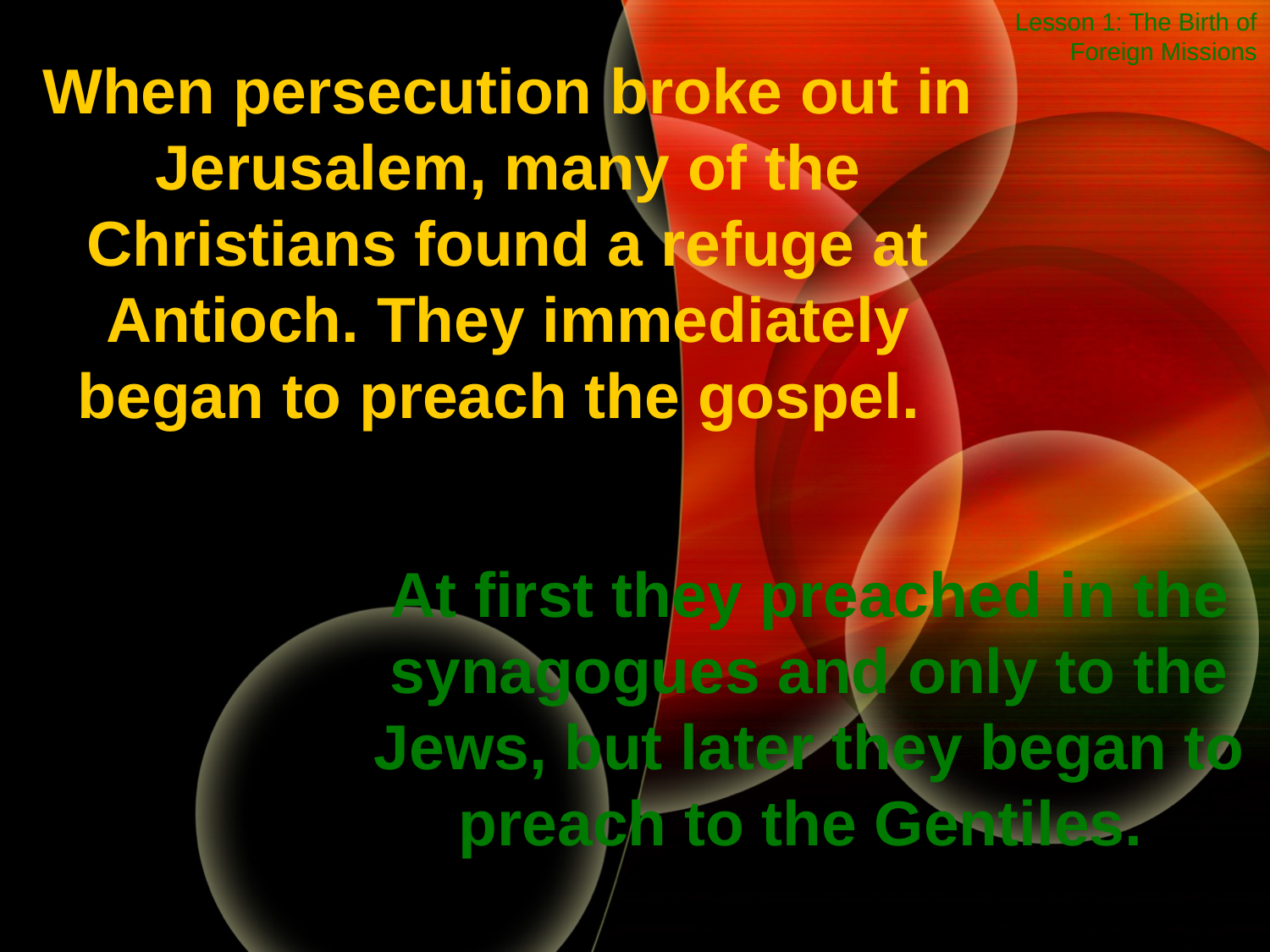

Lesson 1: The Birth of Foreign Missions
When persecution broke out in Jerusalem, many of the Christians found a refuge at Antioch. They immediately began to preach the gospel.
At first they preached in the synagogues and only to the Jews, but later they began to preach to the Gentiles.